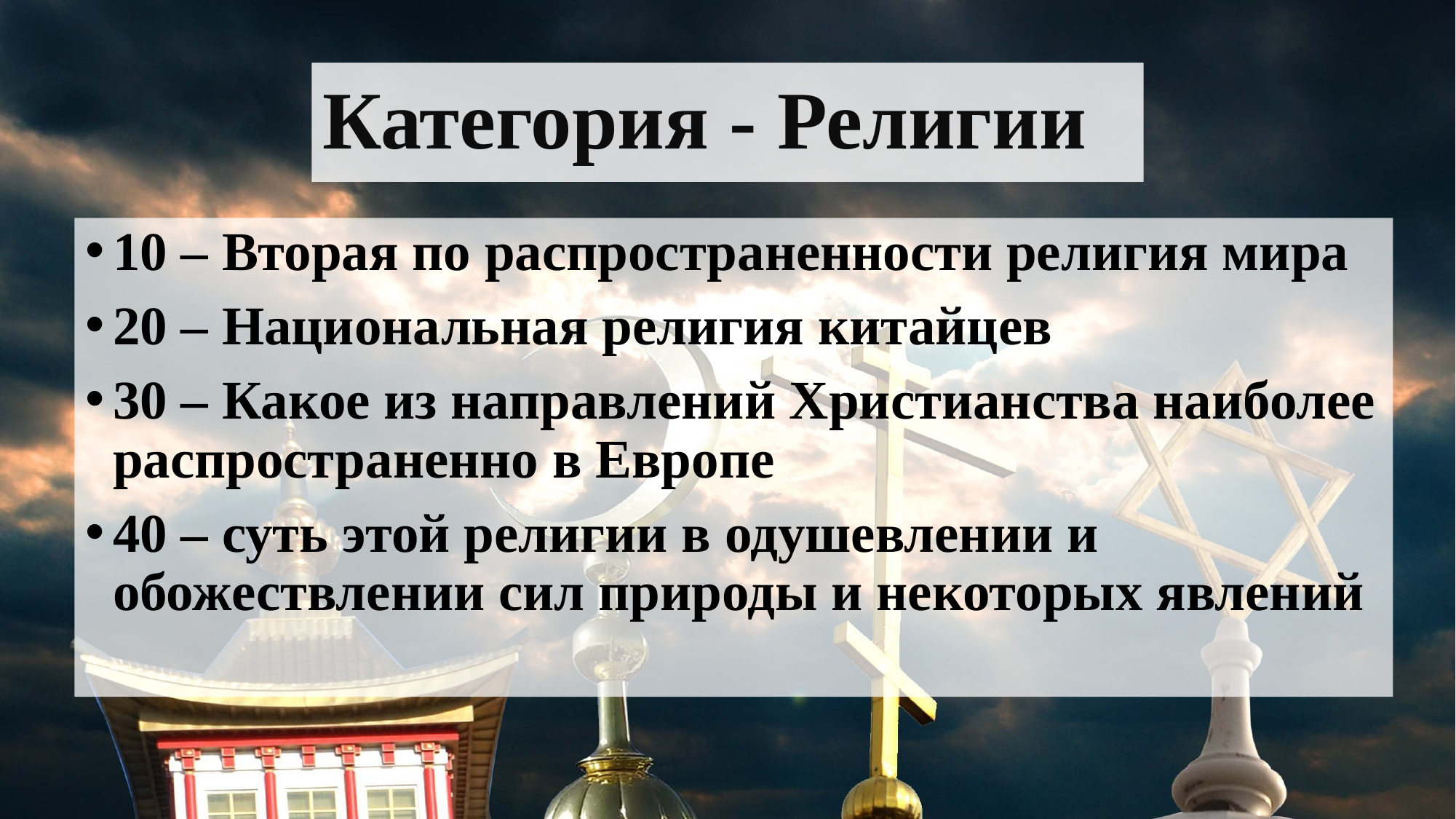

# Категория - Религии
10 – Вторая по распространенности религия мира
20 – Национальная религия китайцев
30 – Какое из направлений Христианства наиболее распространенно в Европе
40 – суть этой религии в одушевлении и обожествлении сил природы и некоторых явлений